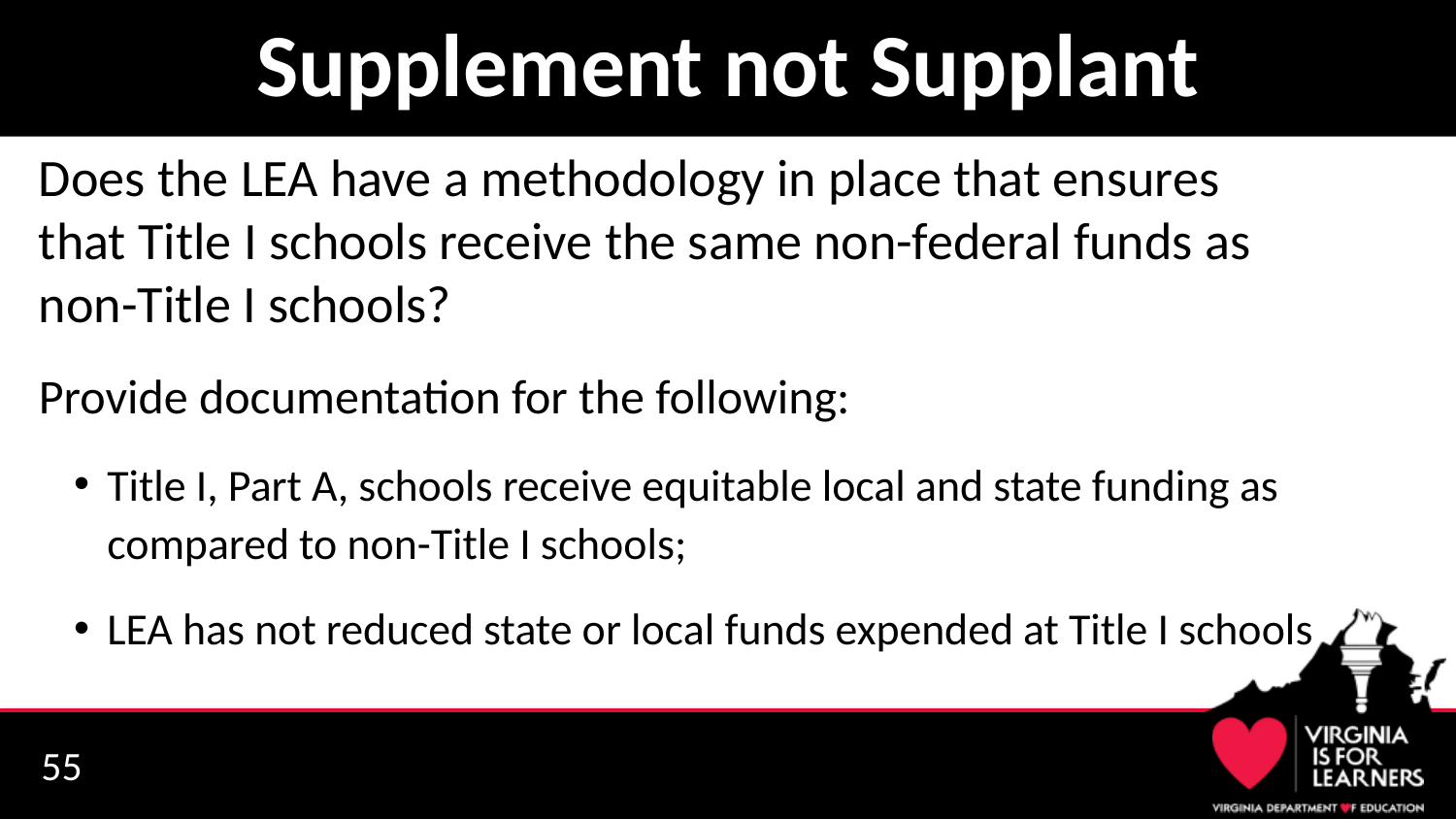

# Supplement not Supplant
Does the LEA have a methodology in place that ensures that Title I schools receive the same non-federal funds as non-Title I schools?

Provide documentation for the following:
Title I, Part A, schools receive equitable local and state funding as compared to non-Title I schools;
LEA has not reduced state or local funds expended at Title I schools